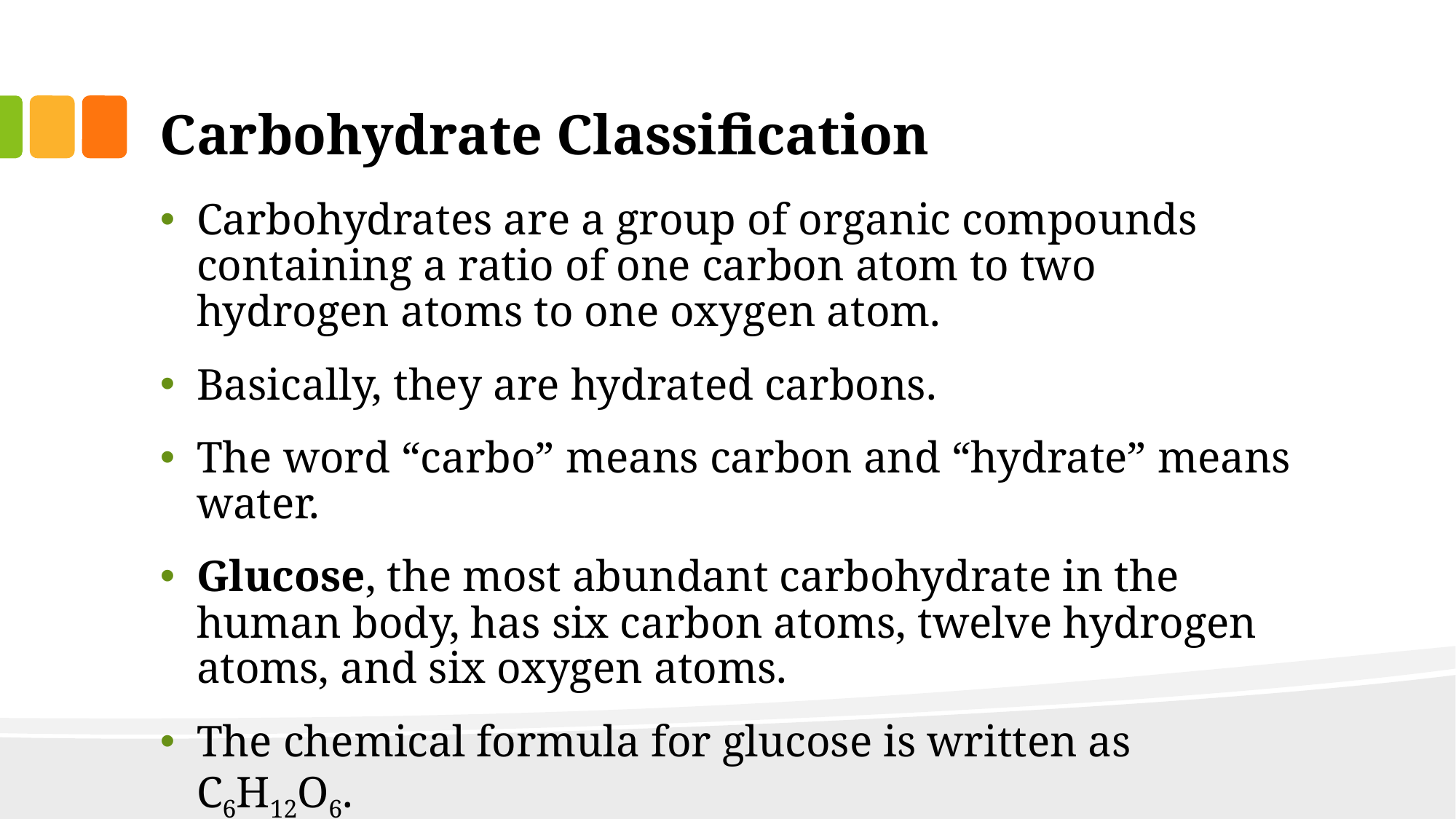

# Carbohydrate Classification
Carbohydrates are a group of organic compounds containing a ratio of one carbon atom to two hydrogen atoms to one oxygen atom.
Basically, they are hydrated carbons.
The word “carbo” means carbon and “hydrate” means water.
Glucose, the most abundant carbohydrate in the human body, has six carbon atoms, twelve hydrogen atoms, and six oxygen atoms.
The chemical formula for glucose is written as C6H12O6.